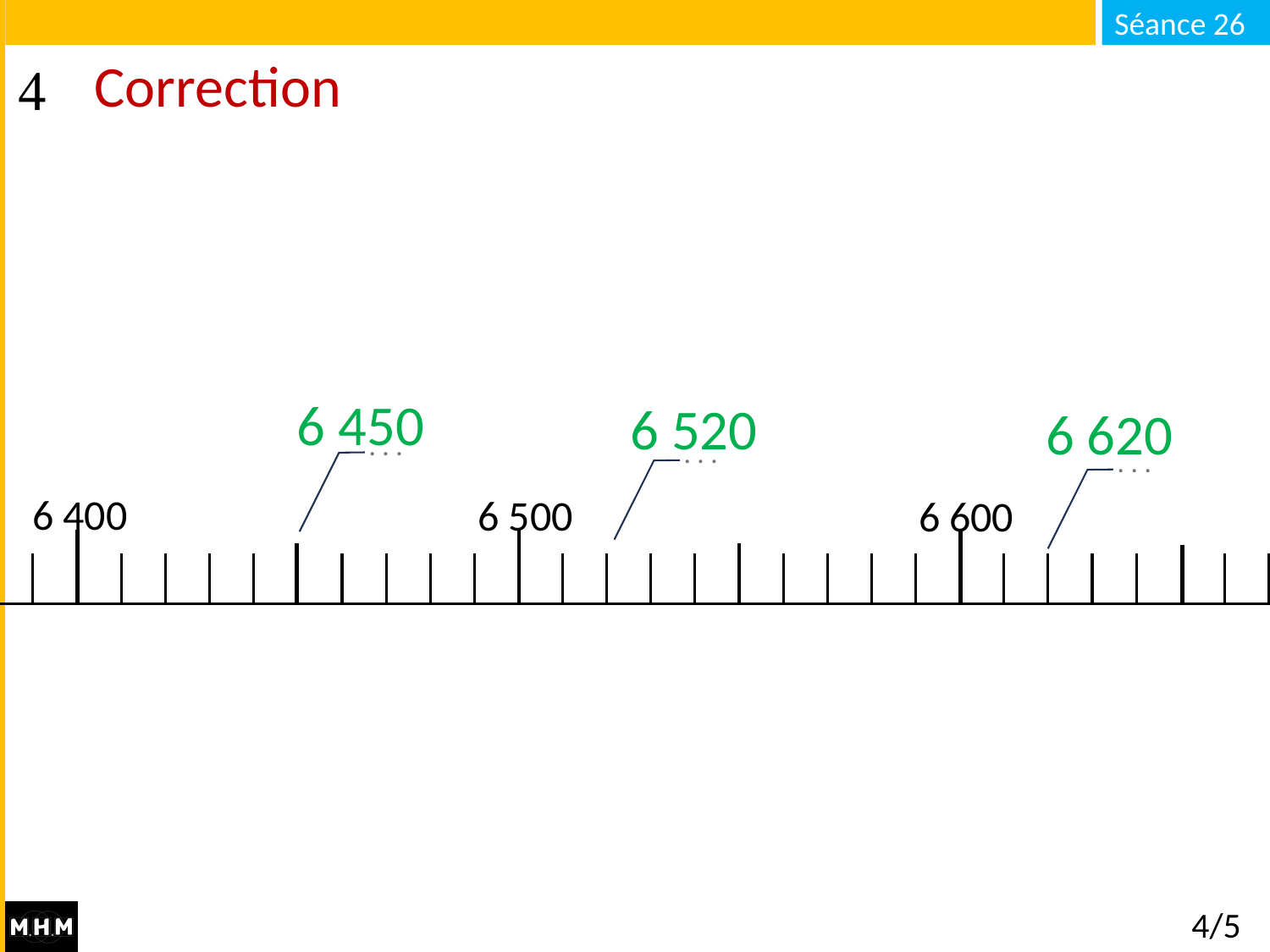

# Correction
6 450
6 520
6 620
. . .
. . .
. . .
6 400
6 500
6 600
4/5